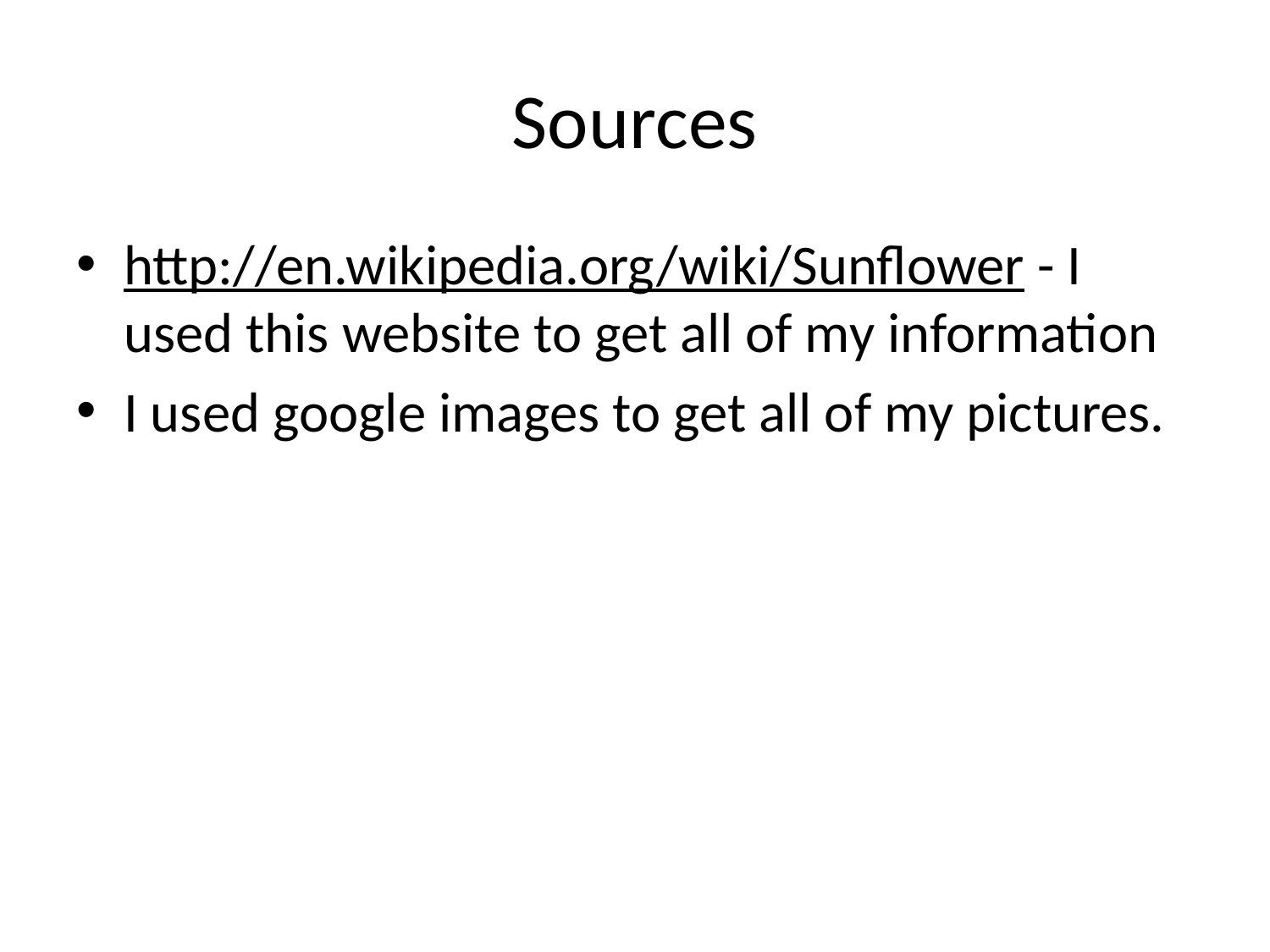

# Sources
http://en.wikipedia.org/wiki/Sunflower - I used this website to get all of my information
I used google images to get all of my pictures.